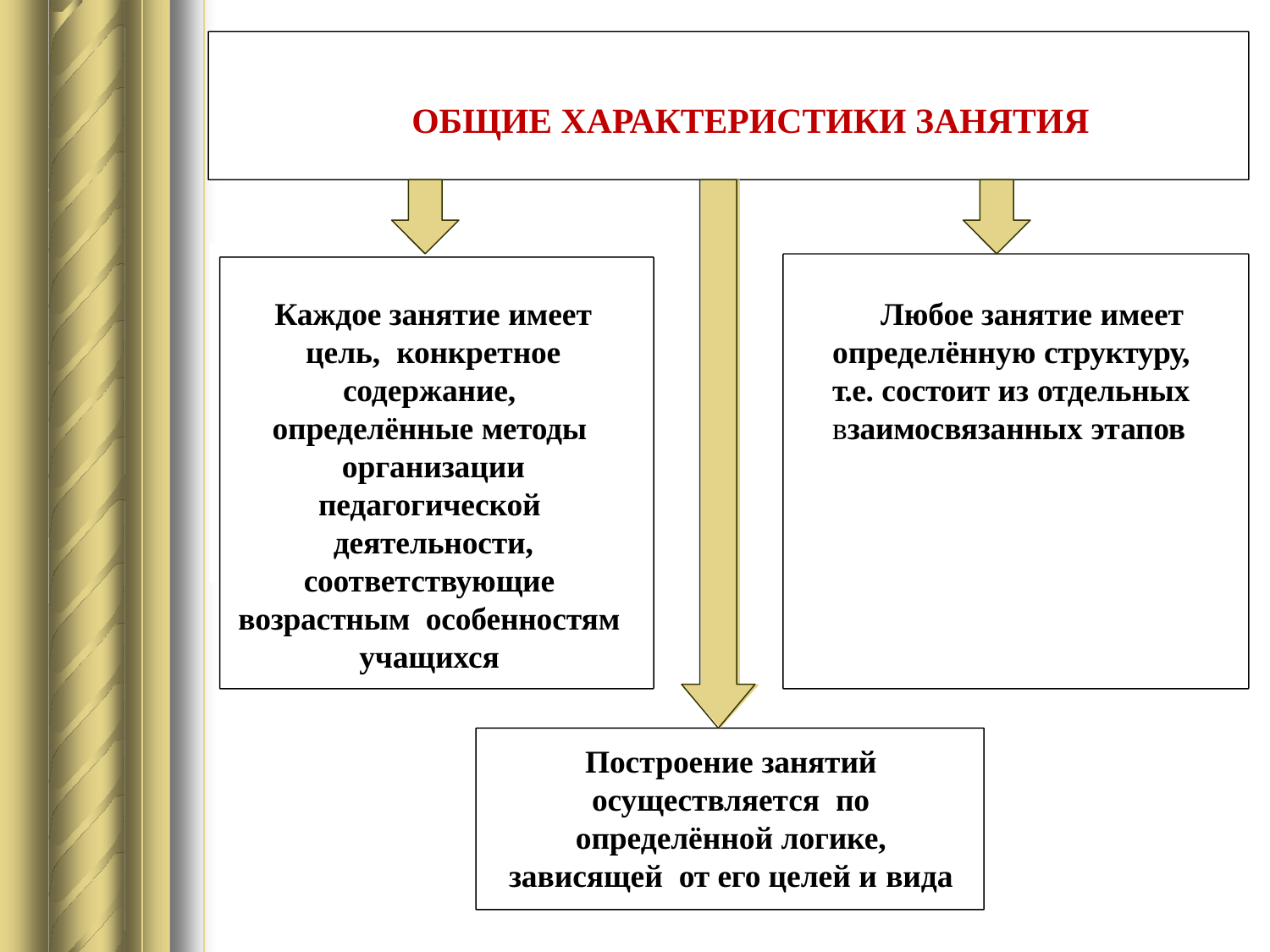

ОБЩИЕ ХАРАКТЕРИСТИКИ ЗАНЯТИЯ

Каждое занятие имеет цель,  конкретное содержание,  определённые методы  организации педагогической  деятельности,
соответствующие возрастным  особенностям учащихся
Любое занятие имеет  определённую структуру, т.е. состоит из отдельных взаимосвязанных этапов

Построение занятий осуществляется  по определённой логике, зависящей  от его целей и вида